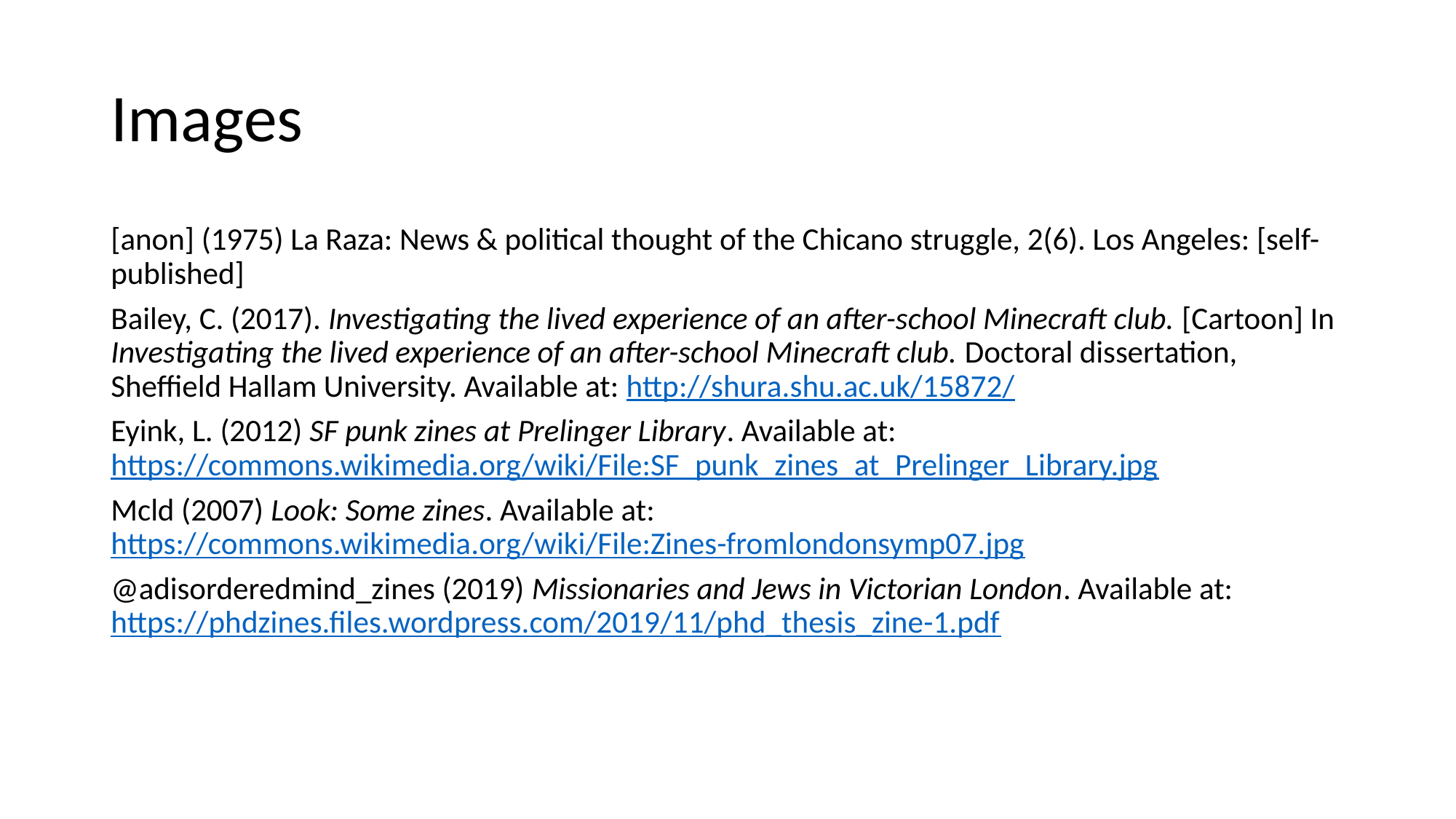

# Images
[anon] (1975) La Raza: News & political thought of the Chicano struggle, 2(6). Los Angeles: [self-published]
Bailey, C. (2017). Investigating the lived experience of an after-school Minecraft club. [Cartoon] In Investigating the lived experience of an after-school Minecraft club. Doctoral dissertation, Sheffield Hallam University. Available at: http://shura.shu.ac.uk/15872/
Eyink, L. (2012) SF punk zines at Prelinger Library. Available at: https://commons.wikimedia.org/wiki/File:SF_punk_zines_at_Prelinger_Library.jpg
Mcld (2007) Look: Some zines. Available at: https://commons.wikimedia.org/wiki/File:Zines-fromlondonsymp07.jpg
@adisorderedmind_zines (2019) Missionaries and Jews in Victorian London. Available at: https://phdzines.files.wordpress.com/2019/11/phd_thesis_zine-1.pdf